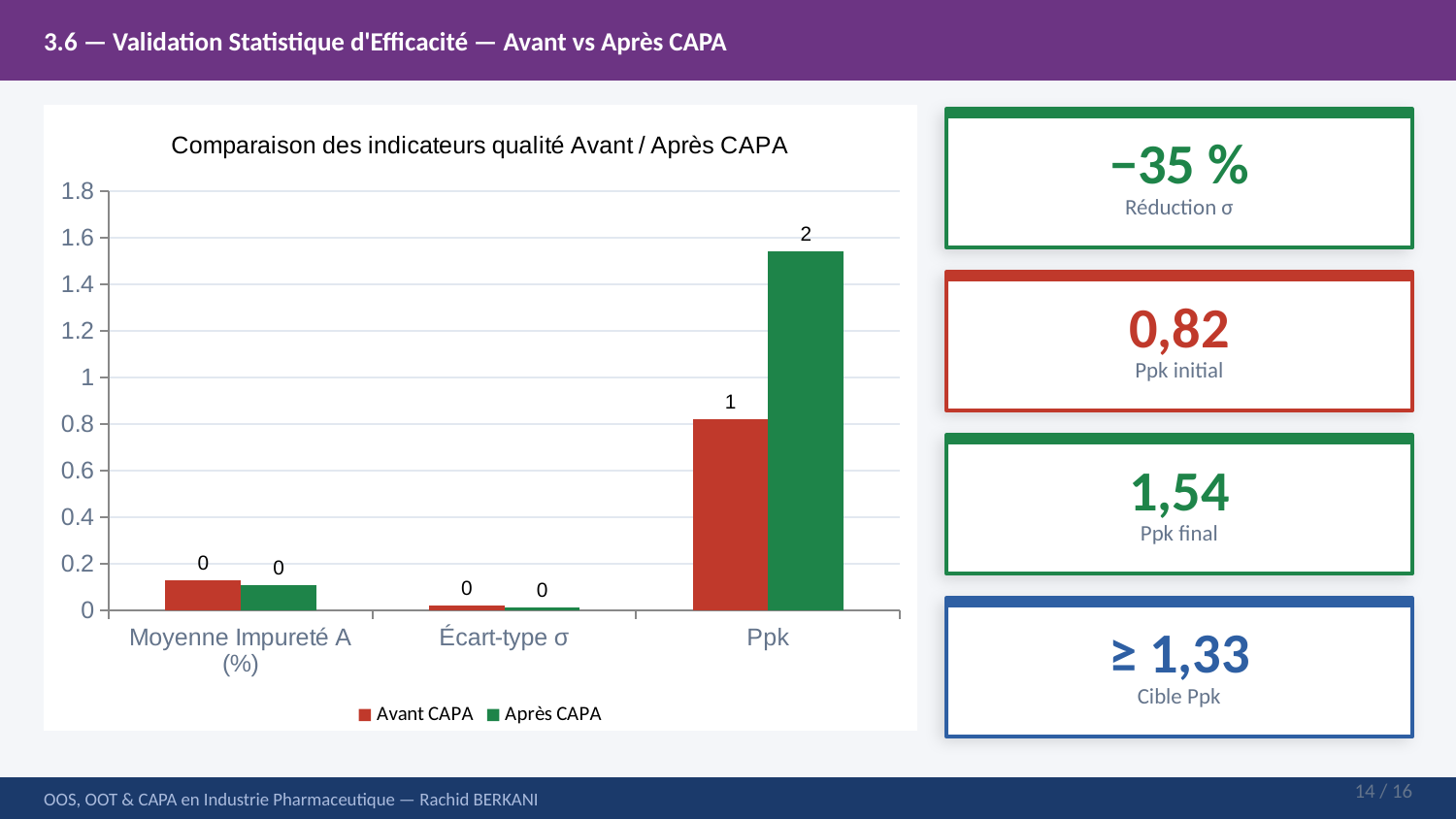

3.6 — Validation Statistique d'Efficacité — Avant vs Après CAPA

### Chart: Comparaison des indicateurs qualité Avant / Après CAPA

| Category | Avant CAPA | Après CAPA |
|---|---|---|
| Moyenne Impureté A (%) | 0.13 | 0.11 |
| Écart-type σ | 0.02 | 0.013 |
| Ppk | 0.82 | 1.54 |

−35 %
Réduction σ

0,82
Ppk initial

1,54
Ppk final

≥ 1,33
Cible Ppk
14 / 16

OOS, OOT & CAPA en Industrie Pharmaceutique — Rachid BERKANI